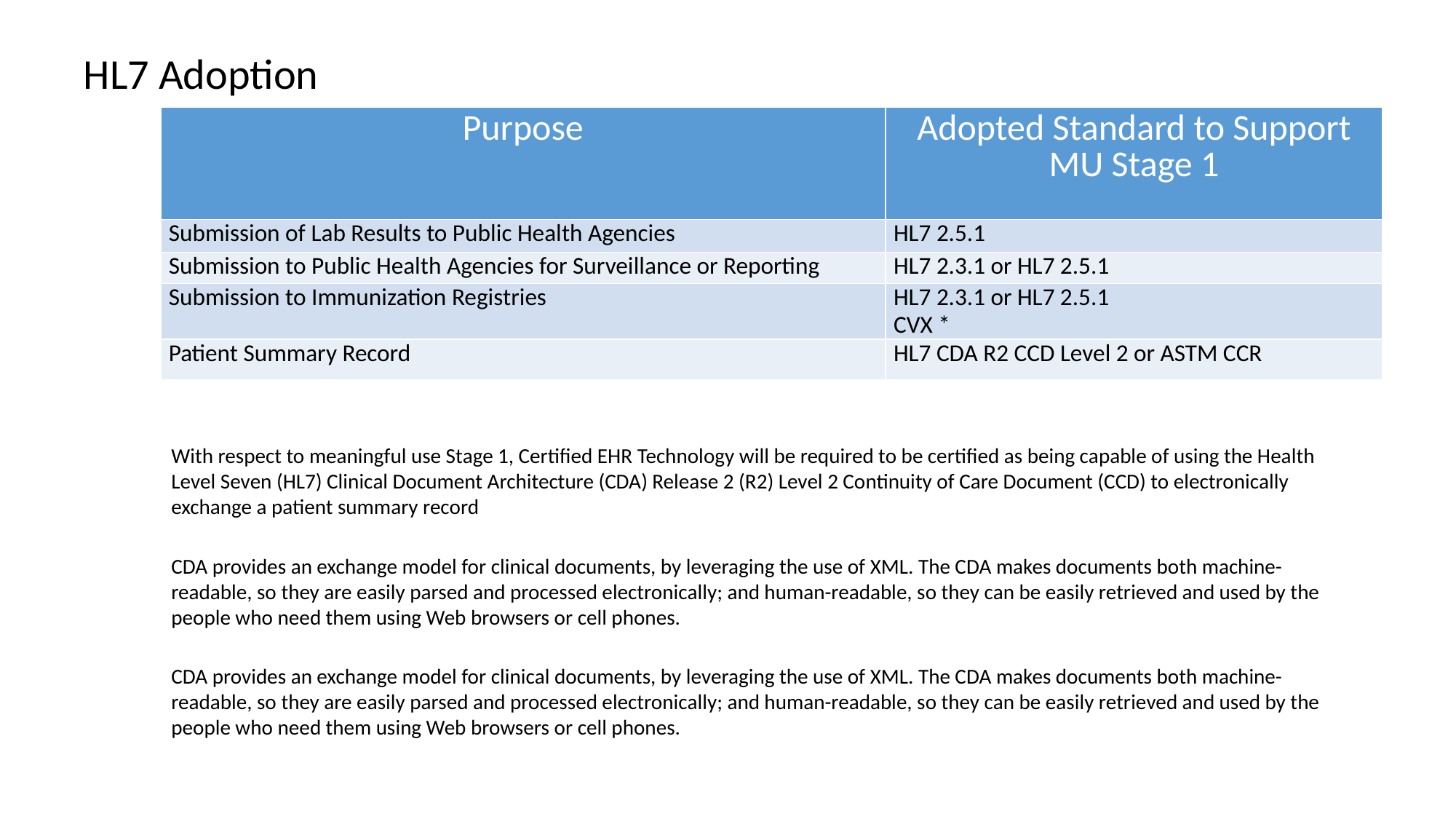

# HL7 Adoption
| Purpose | Adopted Standard to Support MU Stage 1 |
| --- | --- |
| Submission of Lab Results to Public Health Agencies | HL7 2.5.1 |
| Submission to Public Health Agencies for Surveillance or Reporting | HL7 2.3.1 or HL7 2.5.1 |
| Submission to Immunization Registries | HL7 2.3.1 or HL7 2.5.1 CVX \* |
| Patient Summary Record | HL7 CDA R2 CCD Level 2 or ASTM CCR |
With respect to meaningful use Stage 1, Certified EHR Technology will be required to be certified as being capable of using the Health Level Seven (HL7) Clinical Document Architecture (CDA) Release 2 (R2) Level 2 Continuity of Care Document (CCD) to electronically exchange a patient summary record
CDA provides an exchange model for clinical documents, by leveraging the use of XML. The CDA makes documents both machine-readable, so they are easily parsed and processed electronically; and human-readable, so they can be easily retrieved and used by the people who need them using Web browsers or cell phones.
CDA provides an exchange model for clinical documents, by leveraging the use of XML. The CDA makes documents both machine-readable, so they are easily parsed and processed electronically; and human-readable, so they can be easily retrieved and used by the people who need them using Web browsers or cell phones.